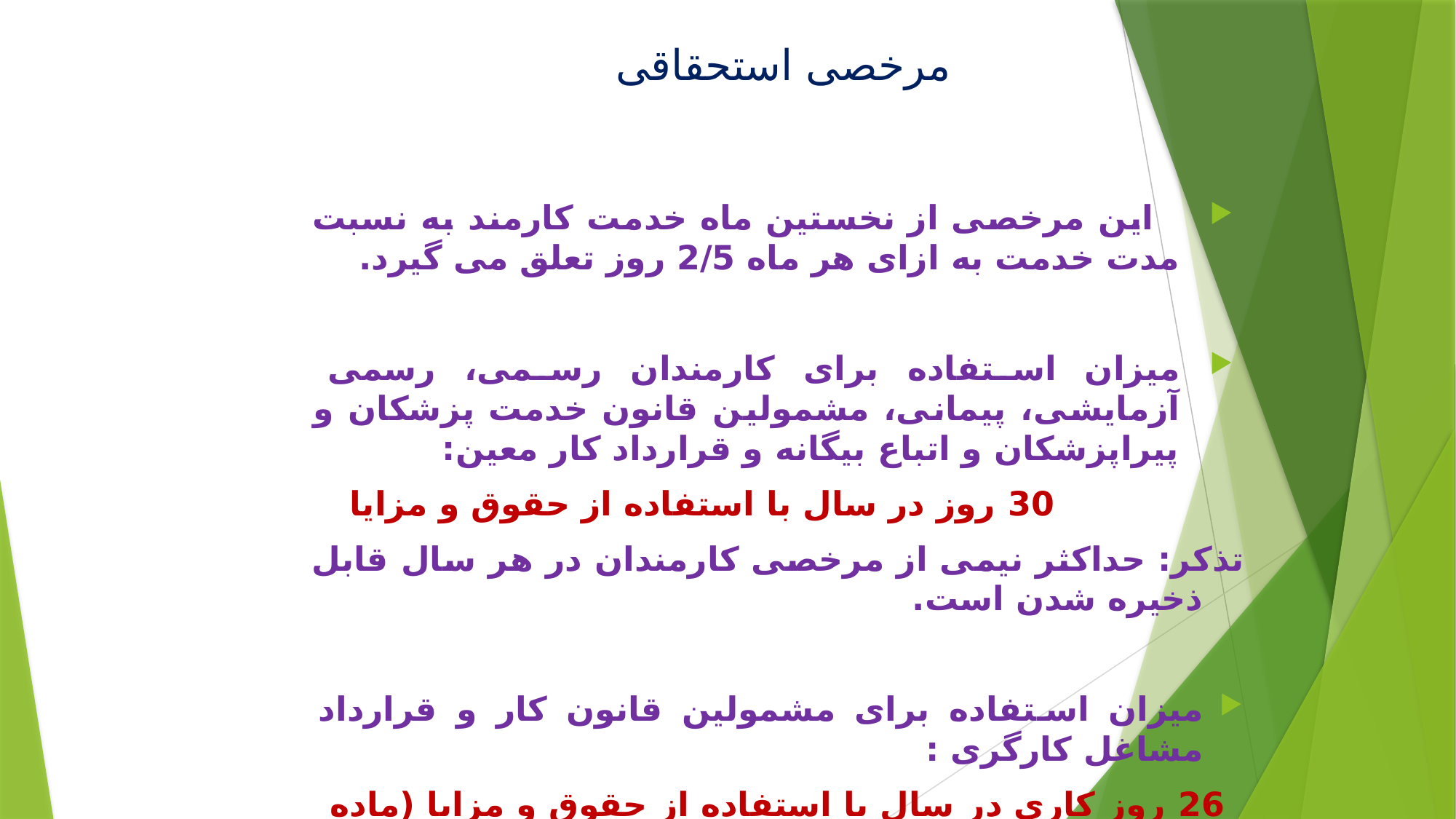

# مرخصی استحقاقی
  این مرخصی از نخستین ماه خدمت کارمند به نسبت مدت خدمت به ازای هر ماه 2/5 روز تعلق می گیرد.

میزان استفاده برای کارمندان رسمی، رسمی آزمایشی، پیمانی، مشمولین قانون خدمت پزشکان و پیراپزشکان و اتباع بیگانه و قرارداد کار معین:
             30 روز در سال با استفاده از حقوق و مزایا
تذکر: حداکثر نیمی از مرخصی کارمندان در هر سال قابل ذخیره شدن است.

میزان استفاده برای مشمولین قانون کار و قرارداد مشاغل کارگری :
26 روز کاری در سال با استفاده از حقوق و مزایا (ماده 64 قانون کار)
تذکر: حداکثر  9 روز از مرخصی این افراد در هر سال قابل ذخیره شدن است.